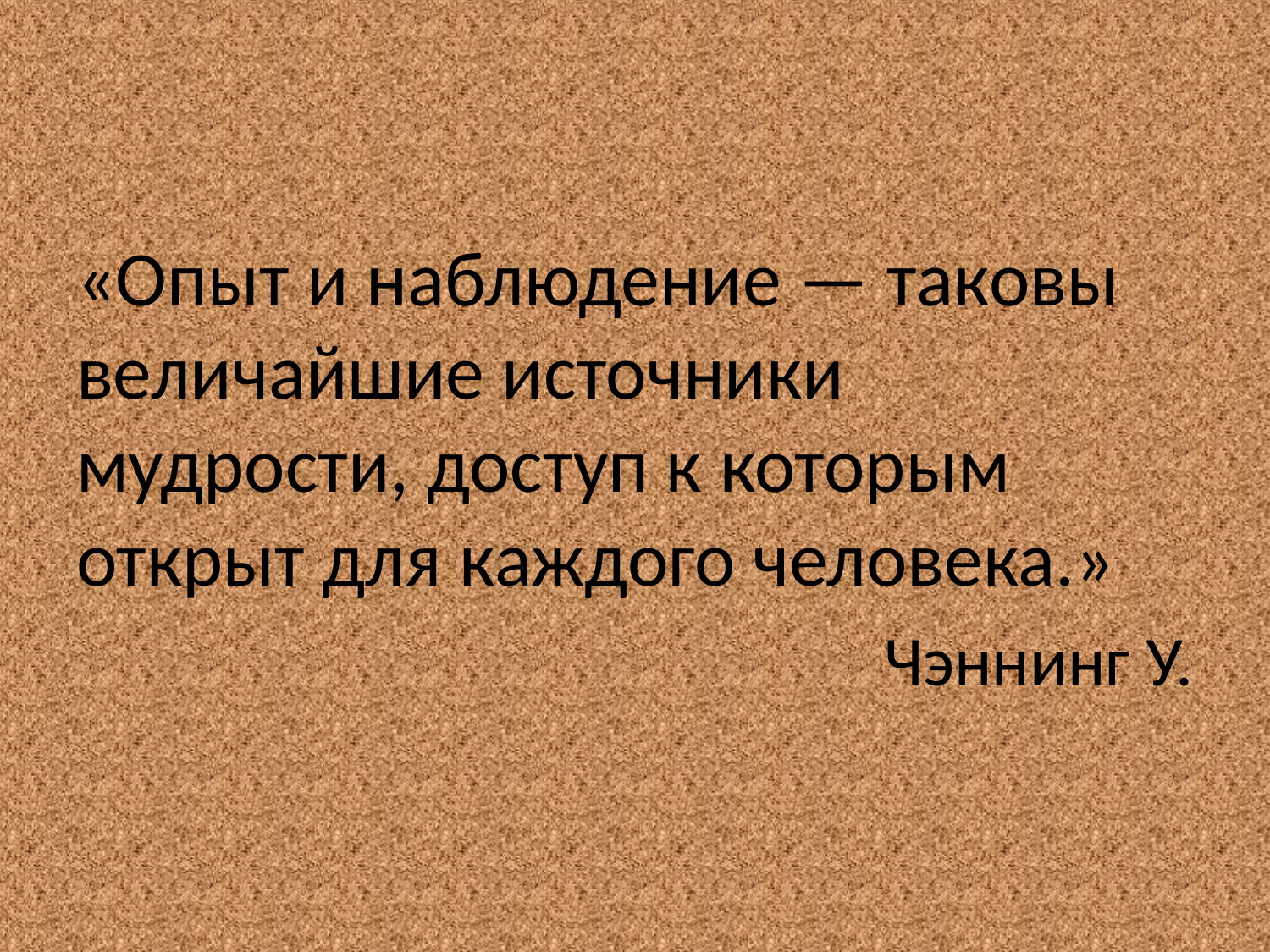

«Опыт и наблюдение — таковы величайшие источники мудрости, доступ к которым открыт для каждого человека.»
Чэннинг У.